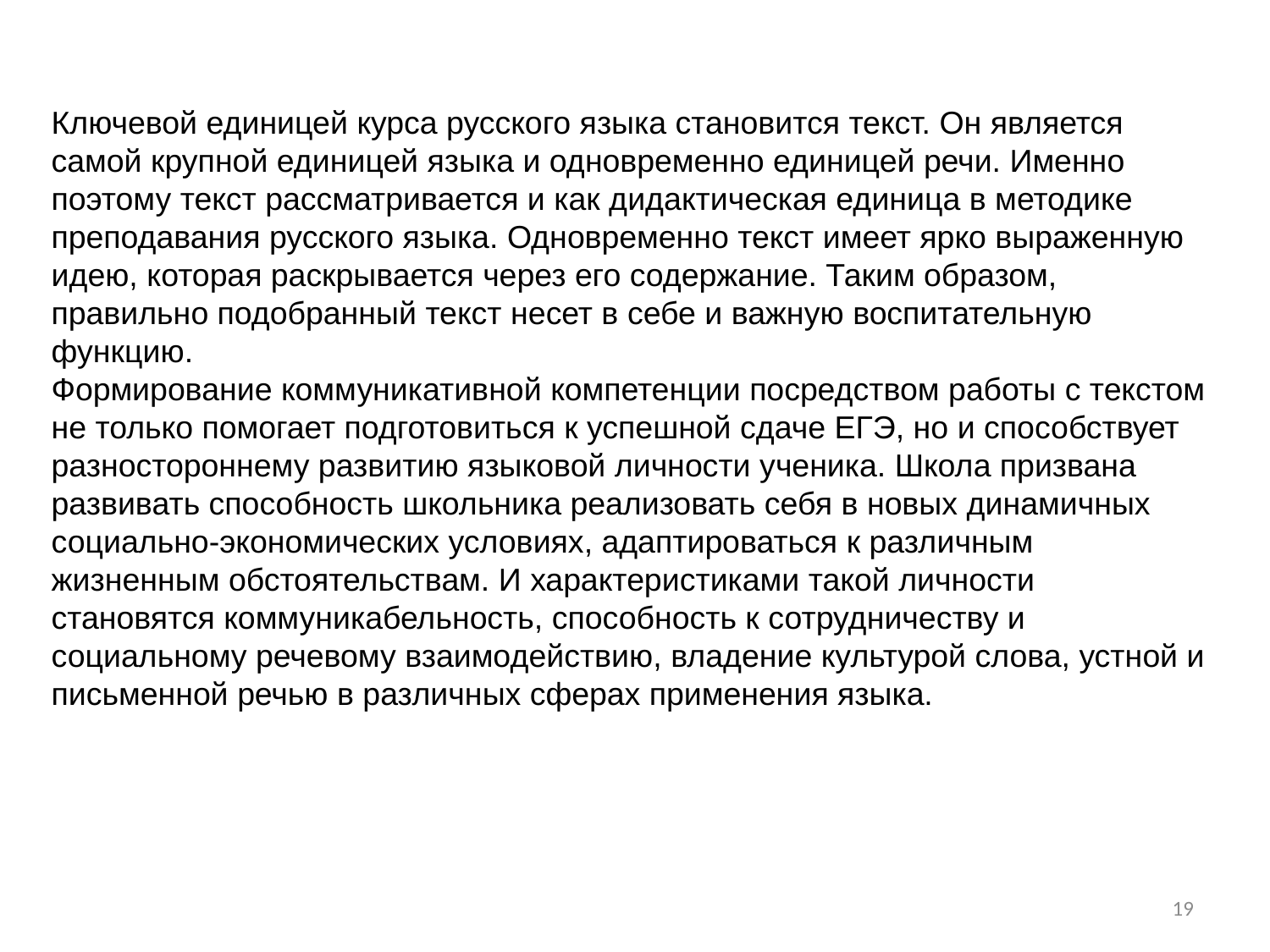

Ключевой единицей курса русского языка становится текст. Он является самой крупной единицей языка и одновременно единицей речи. Именно поэтому текст рассматривается и как дидактическая единица в методике преподавания русского языка. Одновременно текст имеет ярко выраженную идею, которая раскрывается через его содержание. Таким образом, правильно подобранный текст несет в себе и важную воспитательную функцию. 
Формирование коммуникативной компетенции посредством работы с текстом не только помогает подготовиться к успешной сдаче ЕГЭ, но и способствует разностороннему развитию языковой личности ученика. Школа призвана развивать способность школьника реализовать себя в новых динамичных социально-экономических условиях, адаптироваться к различным жизненным обстоятельствам. И характеристиками такой личности становятся коммуникабельность, способность к сотрудничеству и социальному речевому взаимодействию, владение культурой слова, устной и письменной речью в различных сферах применения языка.
19